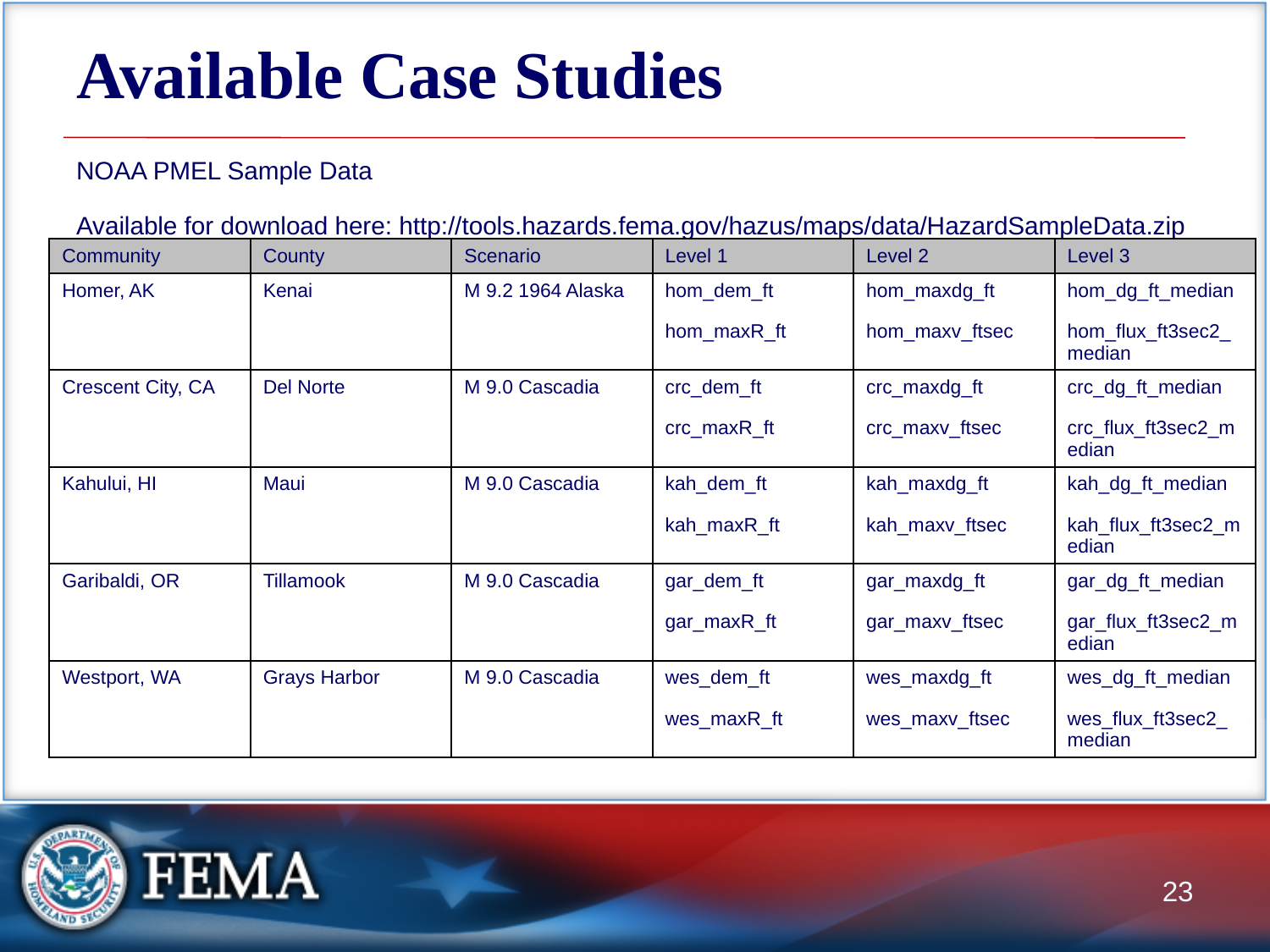

# Available Case Studies
NOAA PMEL Sample Data
Available for download here: http://tools.hazards.fema.gov/hazus/maps/data/HazardSampleData.zip
| Community | County | Scenario | Level 1 | Level 2 | Level 3 |
| --- | --- | --- | --- | --- | --- |
| Homer, AK | Kenai | M 9.2 1964 Alaska | hom\_dem\_ft hom\_maxR\_ft | hom\_maxdg\_ft hom\_maxv\_ftsec | hom\_dg\_ft\_median hom\_flux\_ft3sec2\_median |
| Crescent City, CA | Del Norte | M 9.0 Cascadia | crc\_dem\_ft crc\_maxR\_ft | crc\_maxdg\_ft crc\_maxv\_ftsec | crc\_dg\_ft\_median crc\_flux\_ft3sec2\_median |
| Kahului, HI | Maui | M 9.0 Cascadia | kah\_dem\_ft kah\_maxR\_ft | kah\_maxdg\_ft kah\_maxv\_ftsec | kah\_dg\_ft\_median kah\_flux\_ft3sec2\_median |
| Garibaldi, OR | Tillamook | M 9.0 Cascadia | gar\_dem\_ft gar\_maxR\_ft | gar\_maxdg\_ft gar\_maxv\_ftsec | gar\_dg\_ft\_median gar\_flux\_ft3sec2\_median |
| Westport, WA | Grays Harbor | M 9.0 Cascadia | wes\_dem\_ft wes\_maxR\_ft | wes\_maxdg\_ft wes\_maxv\_ftsec | wes\_dg\_ft\_median wes\_flux\_ft3sec2\_median |
23